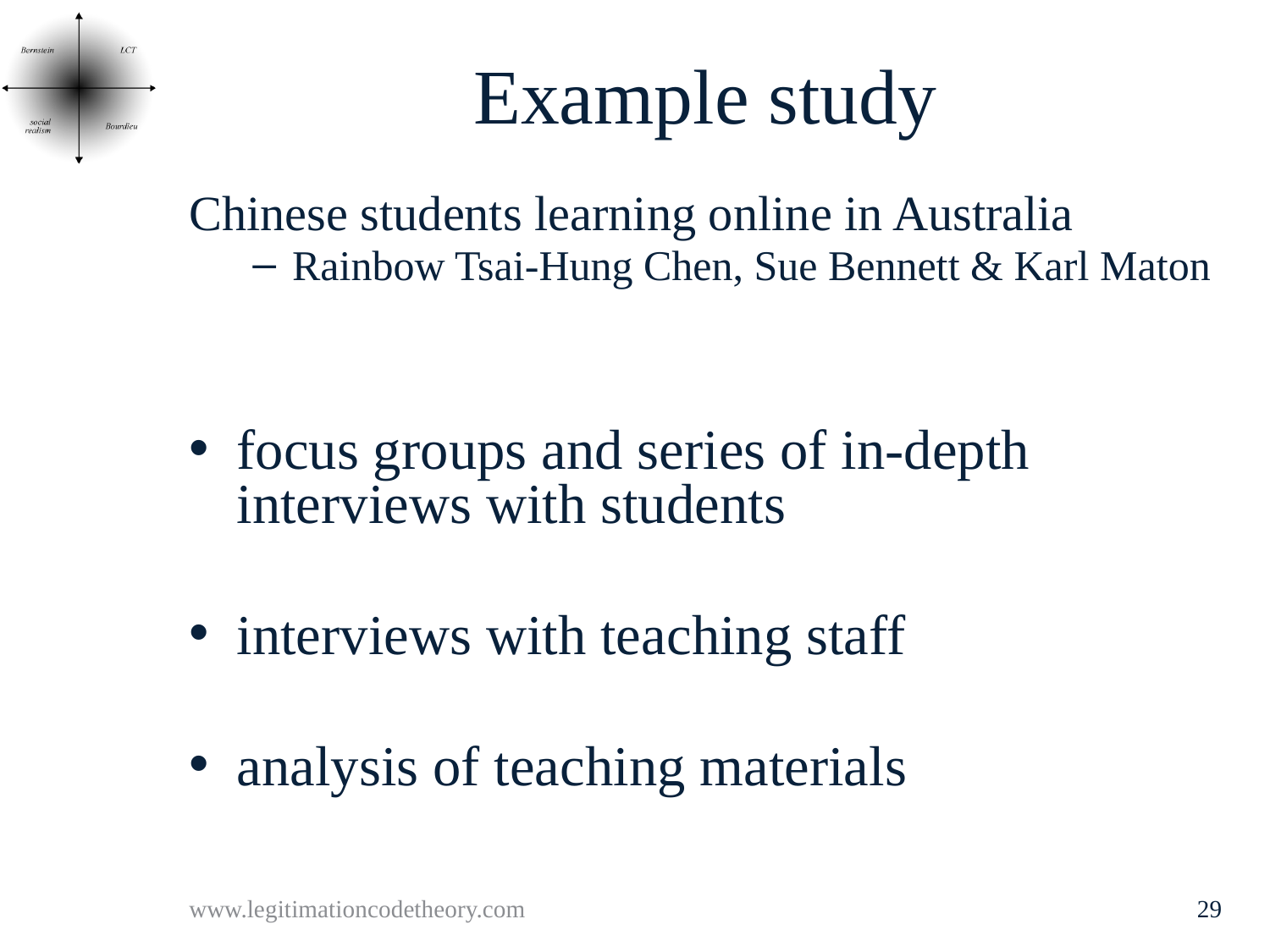

# Example study

Chinese students learning online in Australia
Rainbow Tsai-Hung Chen, Sue Bennett & Karl Maton

focus groups and series of in-depth interviews with students

interviews with teaching staff

analysis of teaching materials

www.legitimationcodetheory.com
29